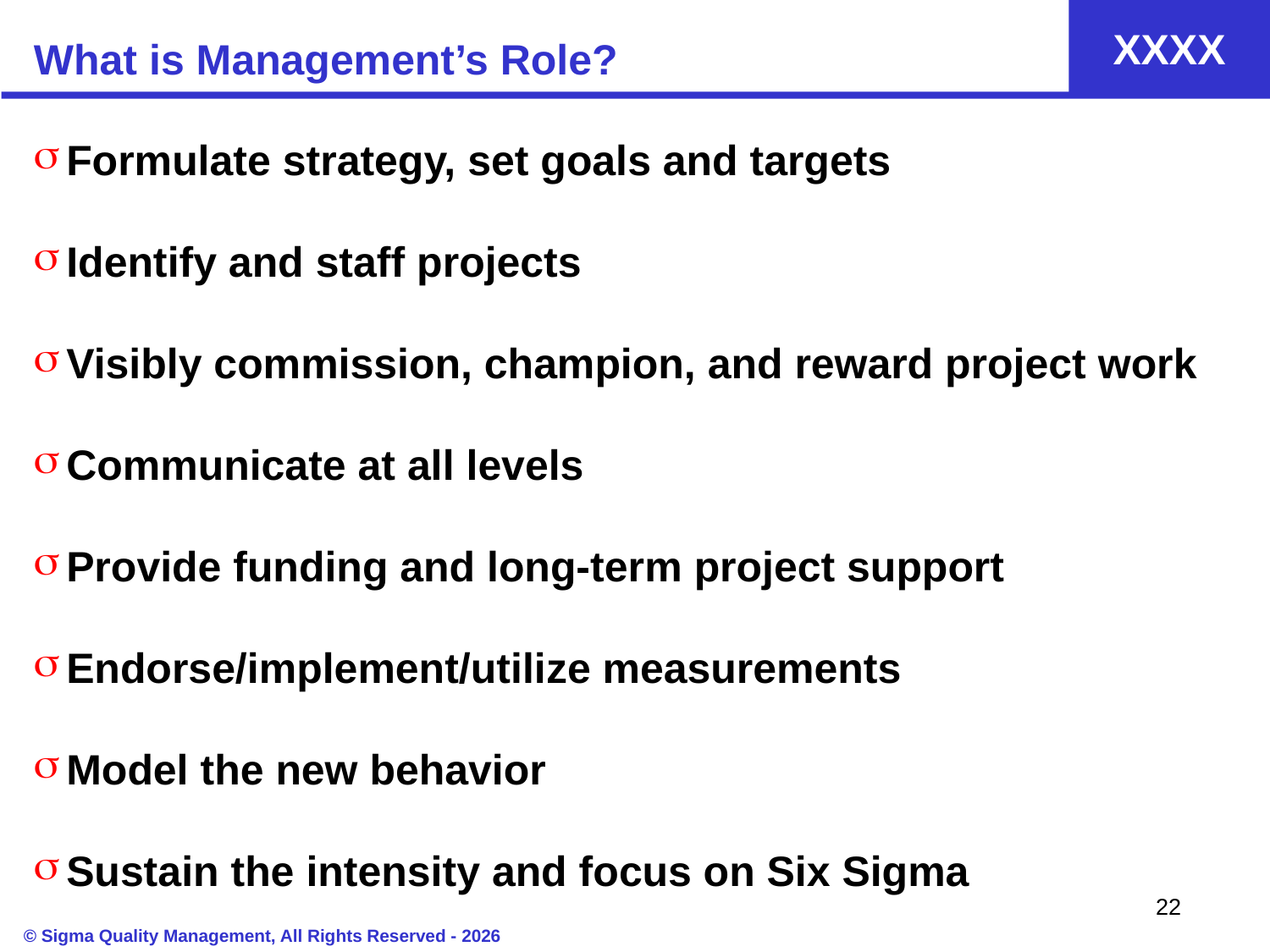

# What is Management’s Role?
Formulate strategy, set goals and targets

Identify and staff projects

Visibly commission, champion, and reward project work

Communicate at all levels

Provide funding and long-term project support

Endorse/implement/utilize measurements

Model the new behavior

Sustain the intensity and focus on Six Sigma